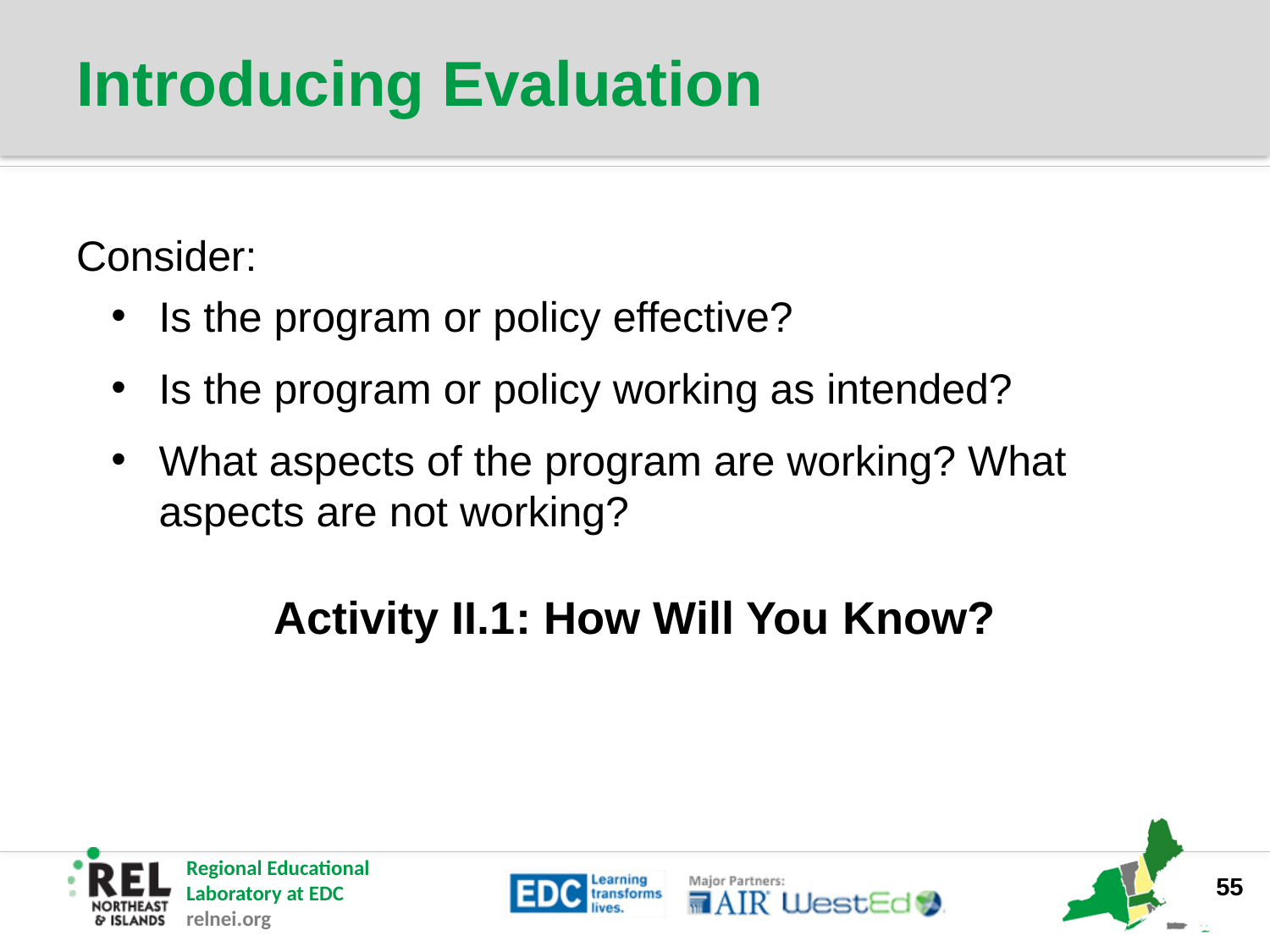

# Introducing Evaluation
Consider:
Is the program or policy effective?
Is the program or policy working as intended?
What aspects of the program are working? What aspects are not working?
Activity II.1: How Will You Know?
55